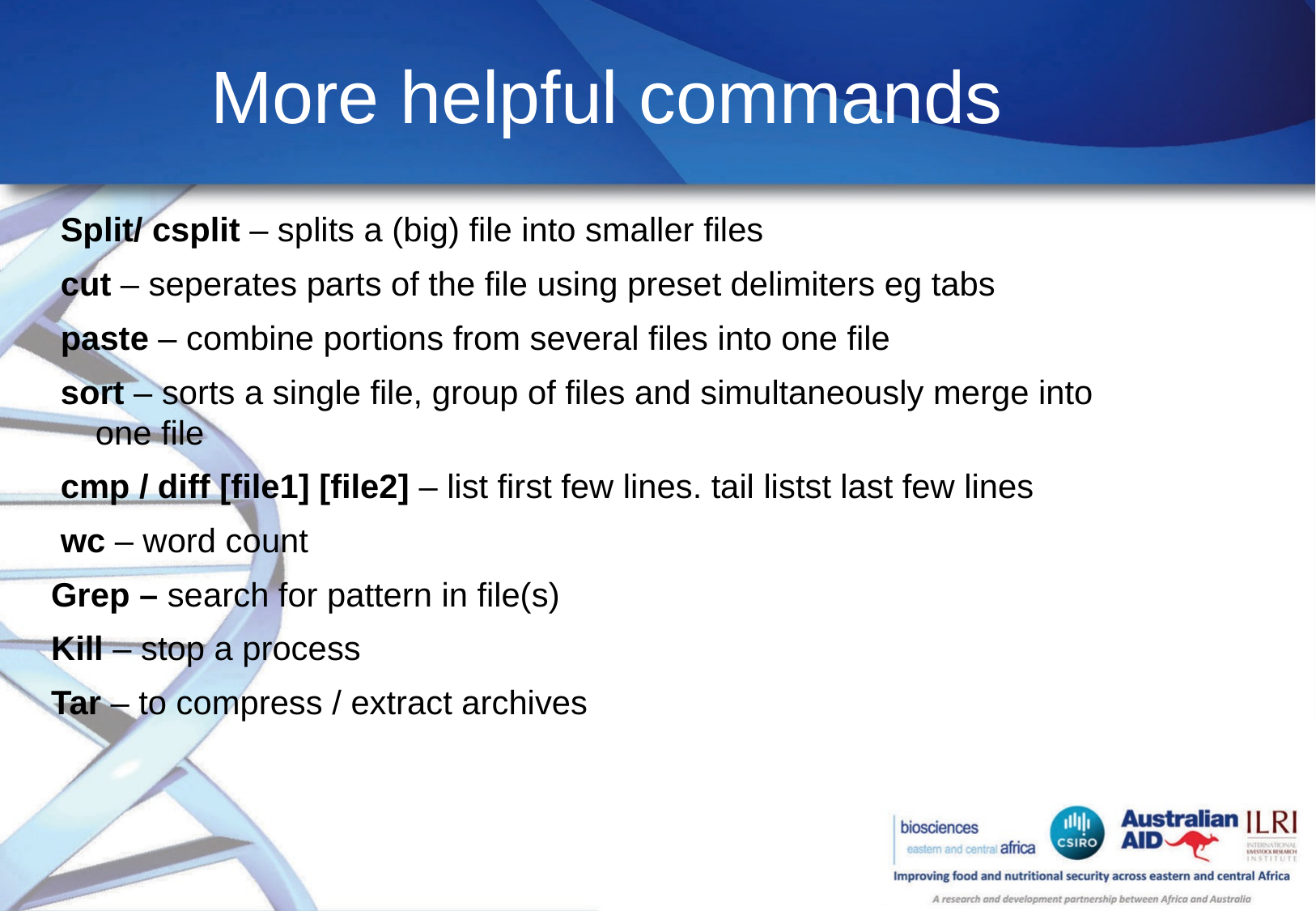

More helpful commands
 Split/ csplit – splits a (big) file into smaller files
 cut – seperates parts of the file using preset delimiters eg tabs
 paste – combine portions from several files into one file
 sort – sorts a single file, group of files and simultaneously merge into one file
 cmp / diff [file1] [file2] – list first few lines. tail listst last few lines
 wc – word count
Grep – search for pattern in file(s)
Kill – stop a process
Tar – to compress / extract archives

Question :
Why do you need to avoid spaces in file names and folder names?